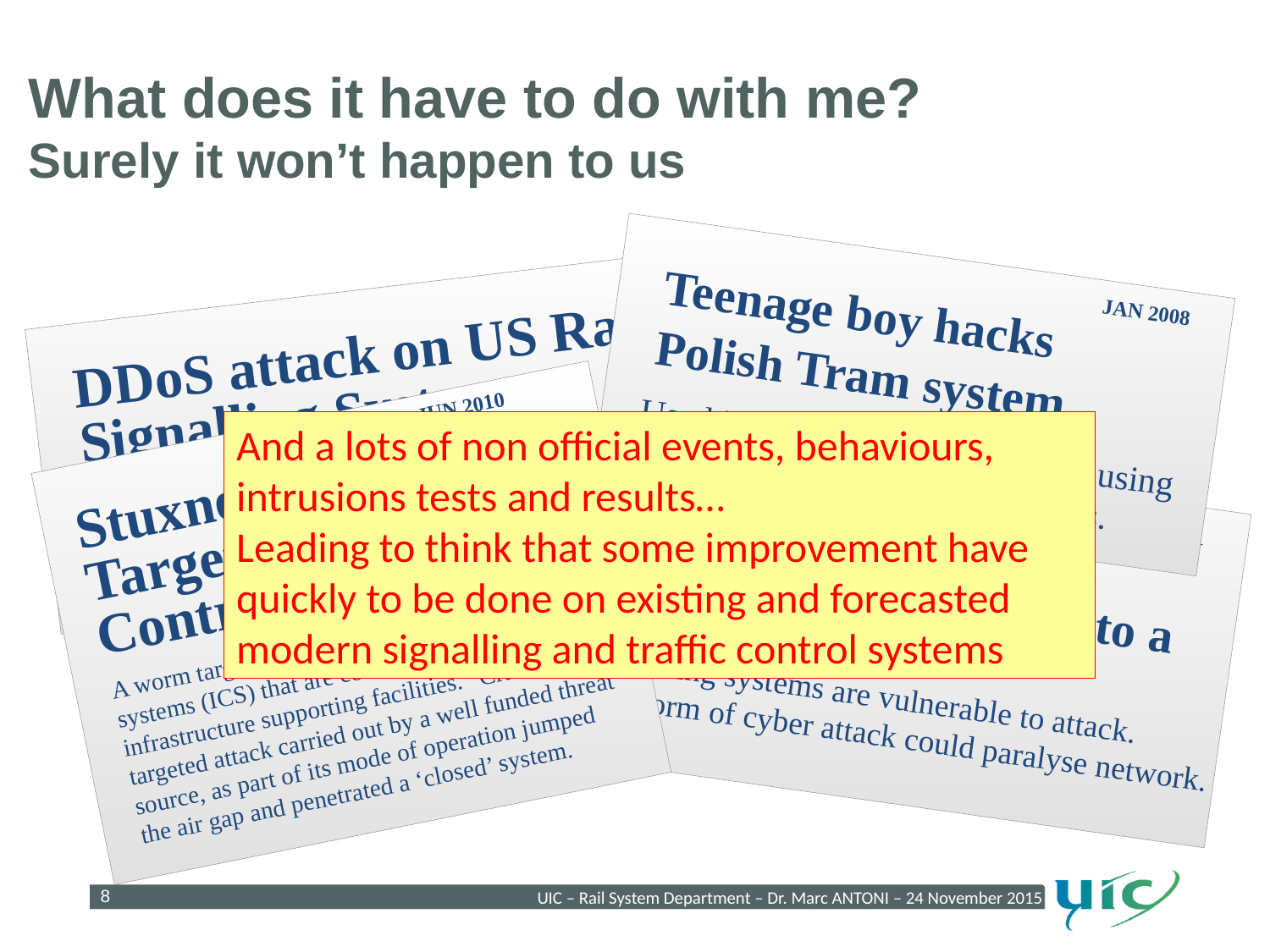

What does it have to do with me?
Surely it won’t happen to us

JAN 2008
Teenage boy hacks
Polish Tram system
Used it like ‘a giant train set’, causing chaos and derailing four vehicles.

DEC 2011
DDoS attack on US Rail Signalling System
Denial of Service (DDoS) attack against train track control point switch gear. Primary routers/servers controlling track signals could not be deemed 100% reliable and commuter train service held to 15 mph.
And a lots of non official events, behaviours, intrusions tests and results…
Leading to think that some improvement have quickly to be done on existing and forecasted modern signalling and traffic control systems

JUN 2010
Stuxnet Worm Targets Industrial Control System
A worm targeting the types of industrial control
systems (ICS) that are commonly used in
infrastructure supporting facilities. “Crafted and
targeted attack carried out by a well funded threat
source, as part of its mode of operation jumped
the air gap and penetrated a ‘closed’ system.

AUG 2012
Network Rail Station Status
Station status report application affected by Distributed Denial of Service attack causing a 6 hour outage

Computer Hackers
‘Could bring rail network to a standstill’
New switching systems are vulnerable to attack. Simplest form of cyber attack could paralyse network.
DEC 2011
UIC – Rail System Department – Dr. Marc ANTONI – 24 November 2015
8